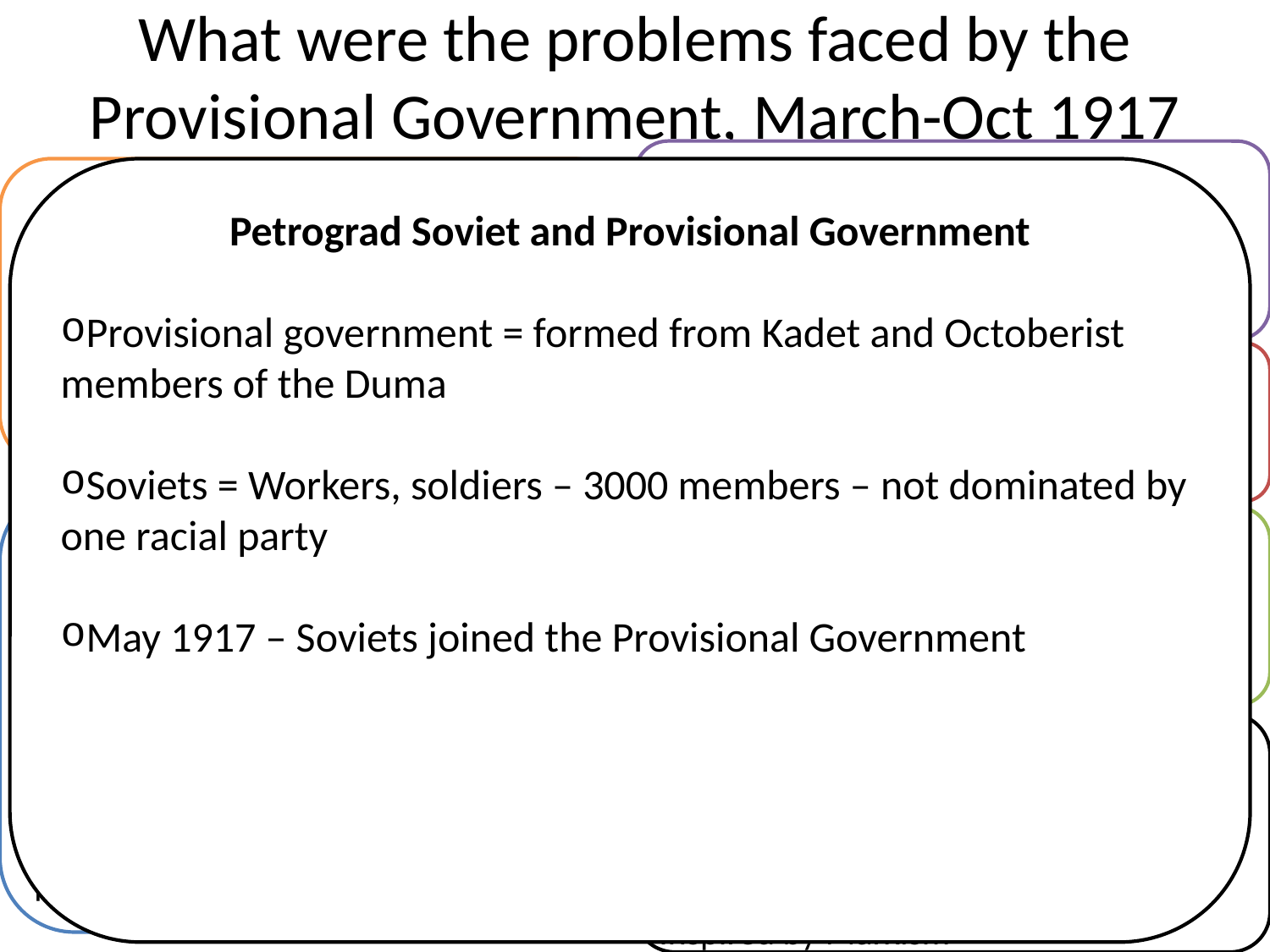

# What were the problems faced by the Provisional Government, March-Oct 1917
The War
Continued losses and desertions
July (1917) offensive failed
Loyalty to allies
Land Redistribution
Provisional gov delayed this and refused
Peasants began to seize land
July 1917 – 1,100 illegal attacks by peasants on landlords property
Deserters returned home to claim their land

Petrograd Soviet and Provisional Government

Provisional government = formed from Kadet and Octoberist members of the Duma

Soviets = Workers, soldiers – 3000 members – not dominated by one racial party

May 1917 – Soviets joined the Provisional Government
Food and Fuel shortages
Continued
Especially in towns and cities
Kornilov Affair
General Kornilov – march into Petrograd  (wanted stricter discipline)
Pro Gov armed workers
Kerensky turned to Bolsheviks for support to help defend
Exploited the weakness of the gov
Had to rely on opposition to stay in power

Dual Power
Between Pro gov and Petrograd soviet
Needed soviets support to pass anything
Continuingly growing opposition
Bolsheviks grew – “peace, bread, land”
Kornilov Affair key to this
SR’s Bolsheviks and Mensheviks Inspired by Marxism